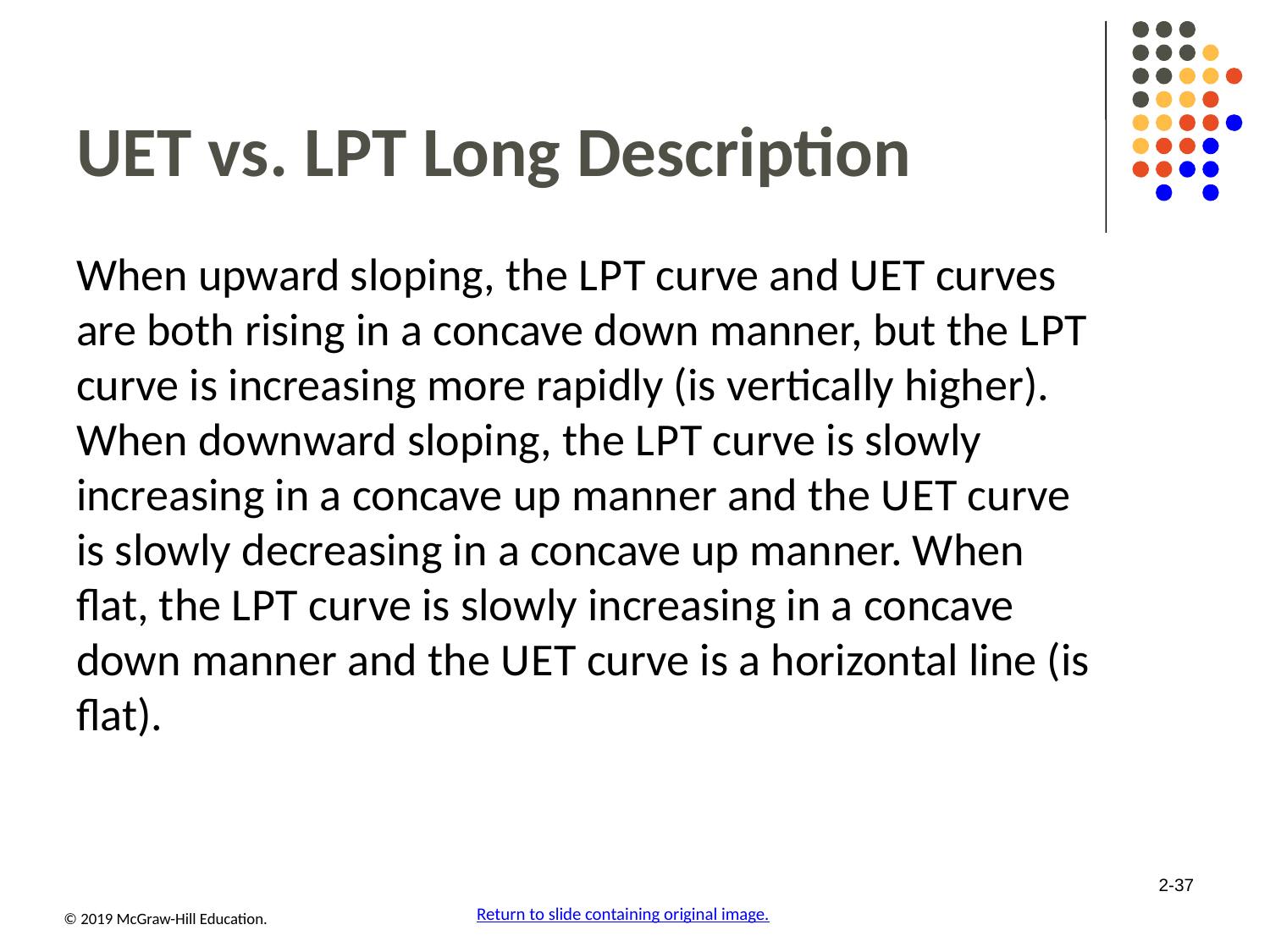

# U E T vs. L P T Long Description
When upward sloping, the L P T curve and U E T curves are both rising in a concave down manner, but the L P T curve is increasing more rapidly (is vertically higher). When downward sloping, the L P T curve is slowly increasing in a concave up manner and the U E T curve is slowly decreasing in a concave up manner. When flat, the L P T curve is slowly increasing in a concave down manner and the U E T curve is a horizontal line (is flat).
2-37
Return to slide containing original image.